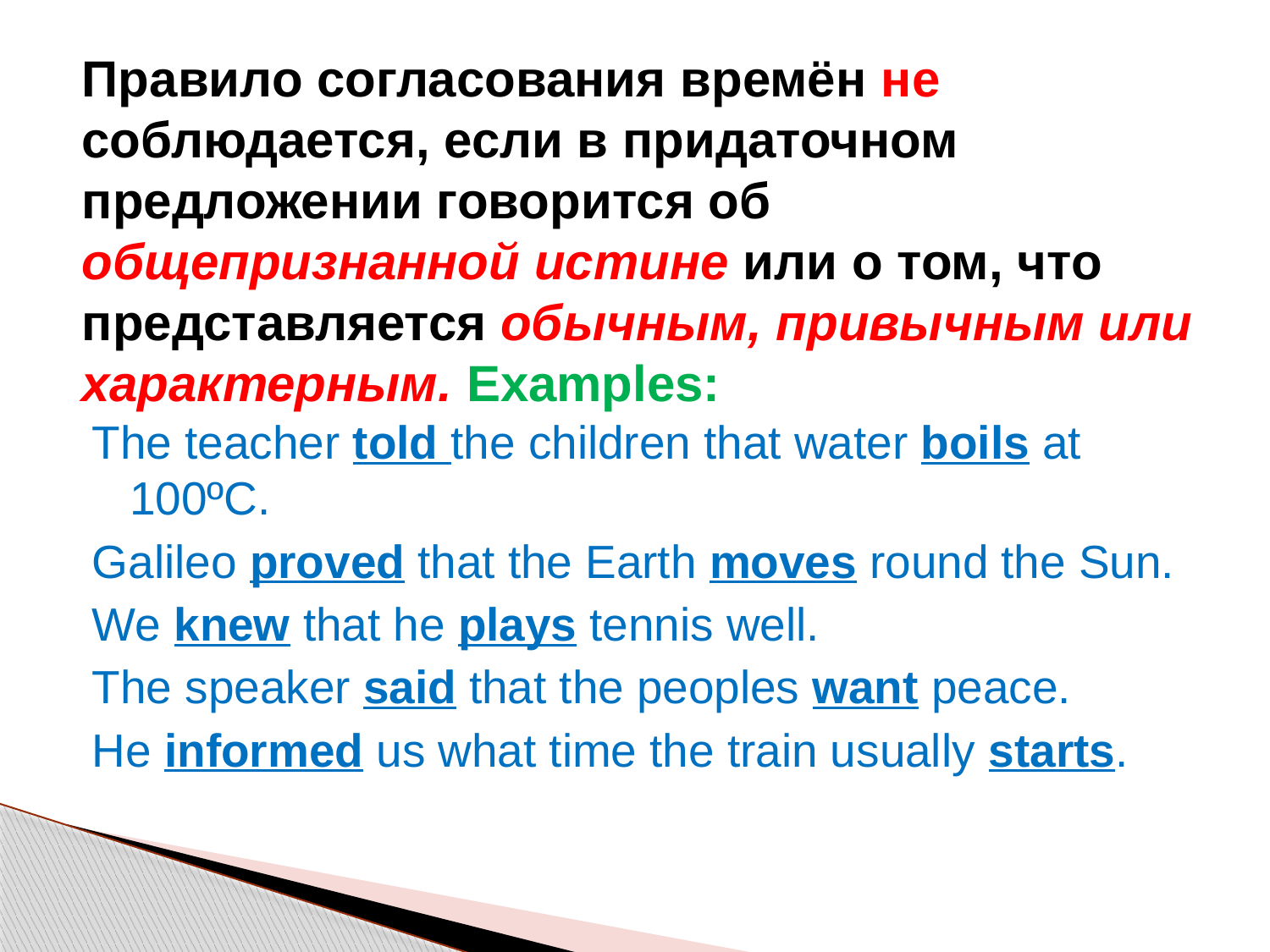

# Правило согласования времён не соблюдается, если в придаточном предложении говорится об общепризнанной истине или о том, что представляется обычным, привычным или характерным. Examples:
The teacher told the children that water boils at 100ºC.
Galileo proved that the Earth moves round the Sun.
We knew that he plays tennis well.
The speaker said that the peoples want peace.
He informed us what time the train usually starts.